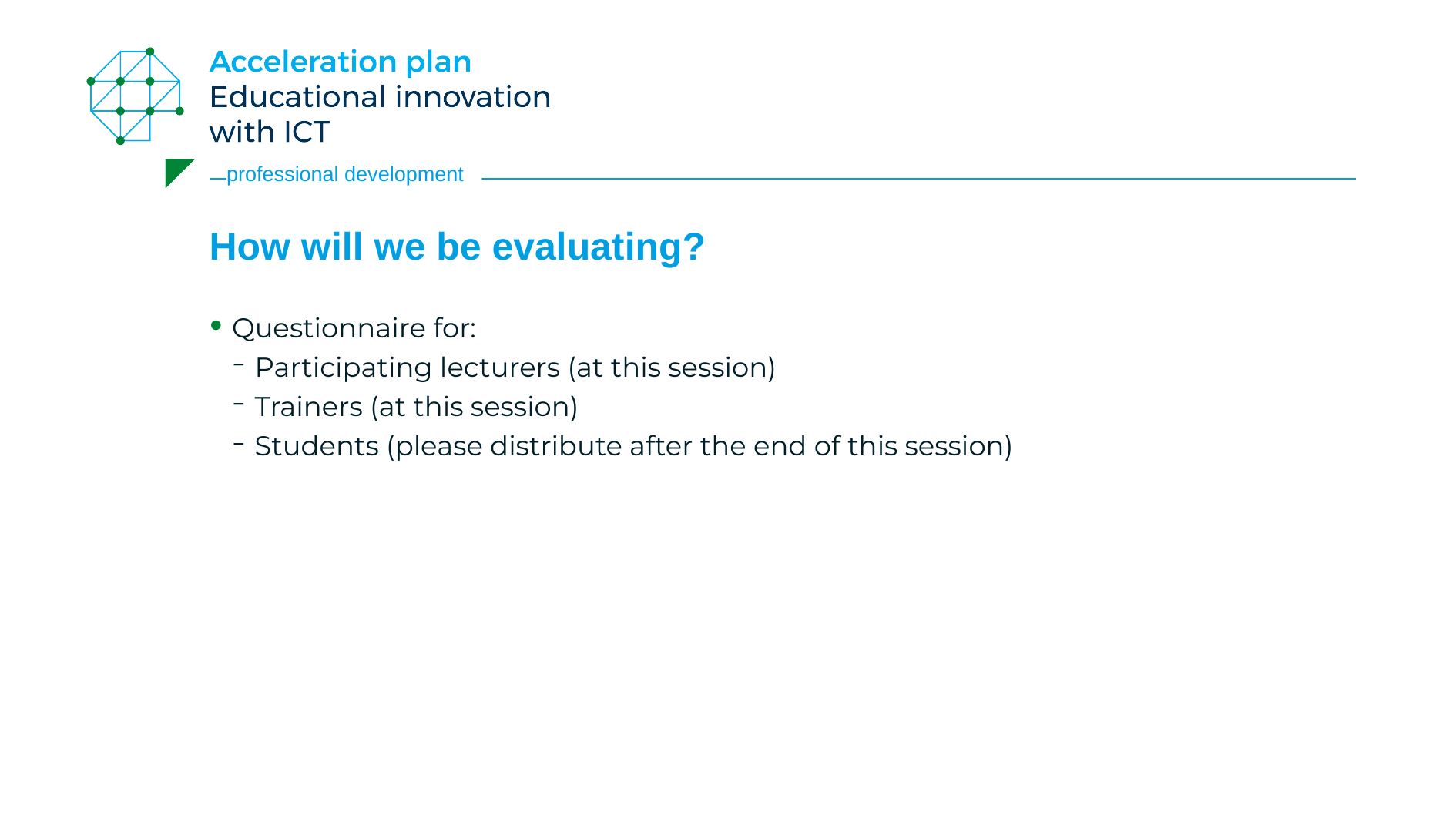

# How will we be evaluating?
Questionnaire for:
Participating lecturers (at this session)
Trainers (at this session)
Students (please distribute after the end of this session)